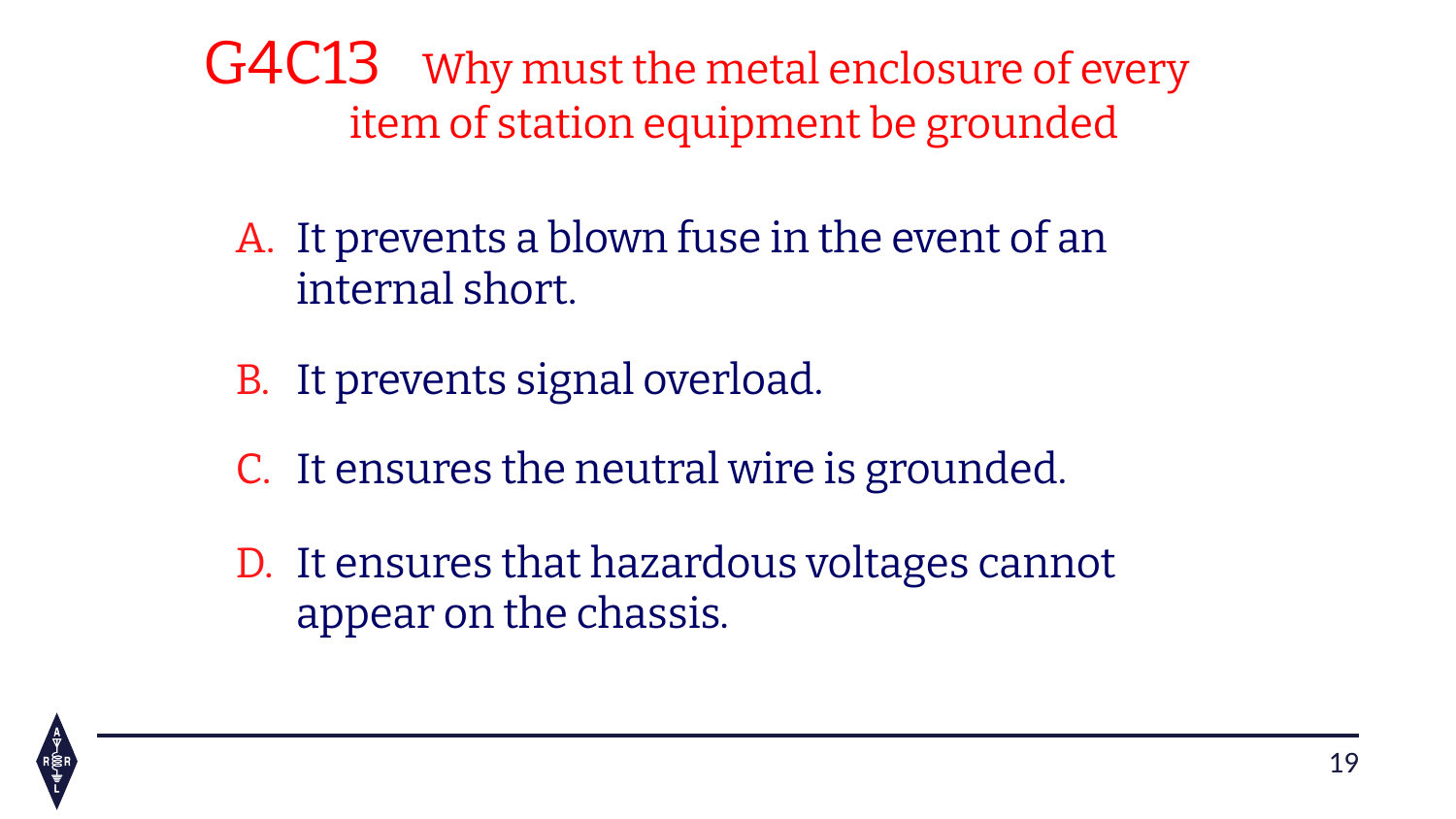

G4C13 	Why must the metal enclosure of every 			item of station equipment be grounded?
It prevents a blown fuse in the event of an internal short.

It prevents signal overload.

It ensures the neutral wire is grounded.

It ensures that hazardous voltages cannot appear on the chassis.
19